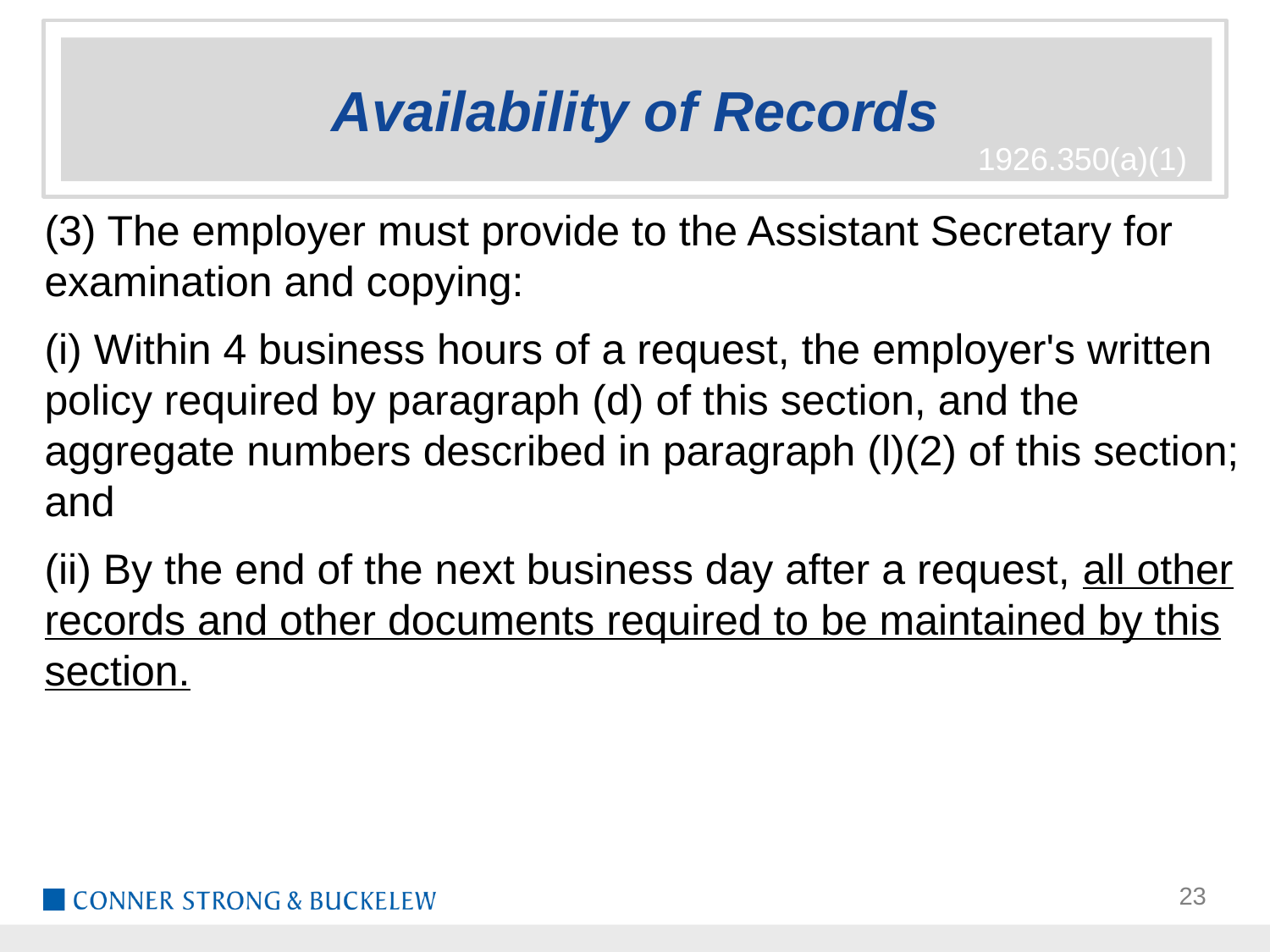

# Availability of Records
1926.350(a)(1)
(3) The employer must provide to the Assistant Secretary for examination and copying:
(i) Within 4 business hours of a request, the employer's written policy required by paragraph (d) of this section, and the aggregate numbers described in paragraph (l)(2) of this section; and
(ii) By the end of the next business day after a request, all other records and other documents required to be maintained by this section.